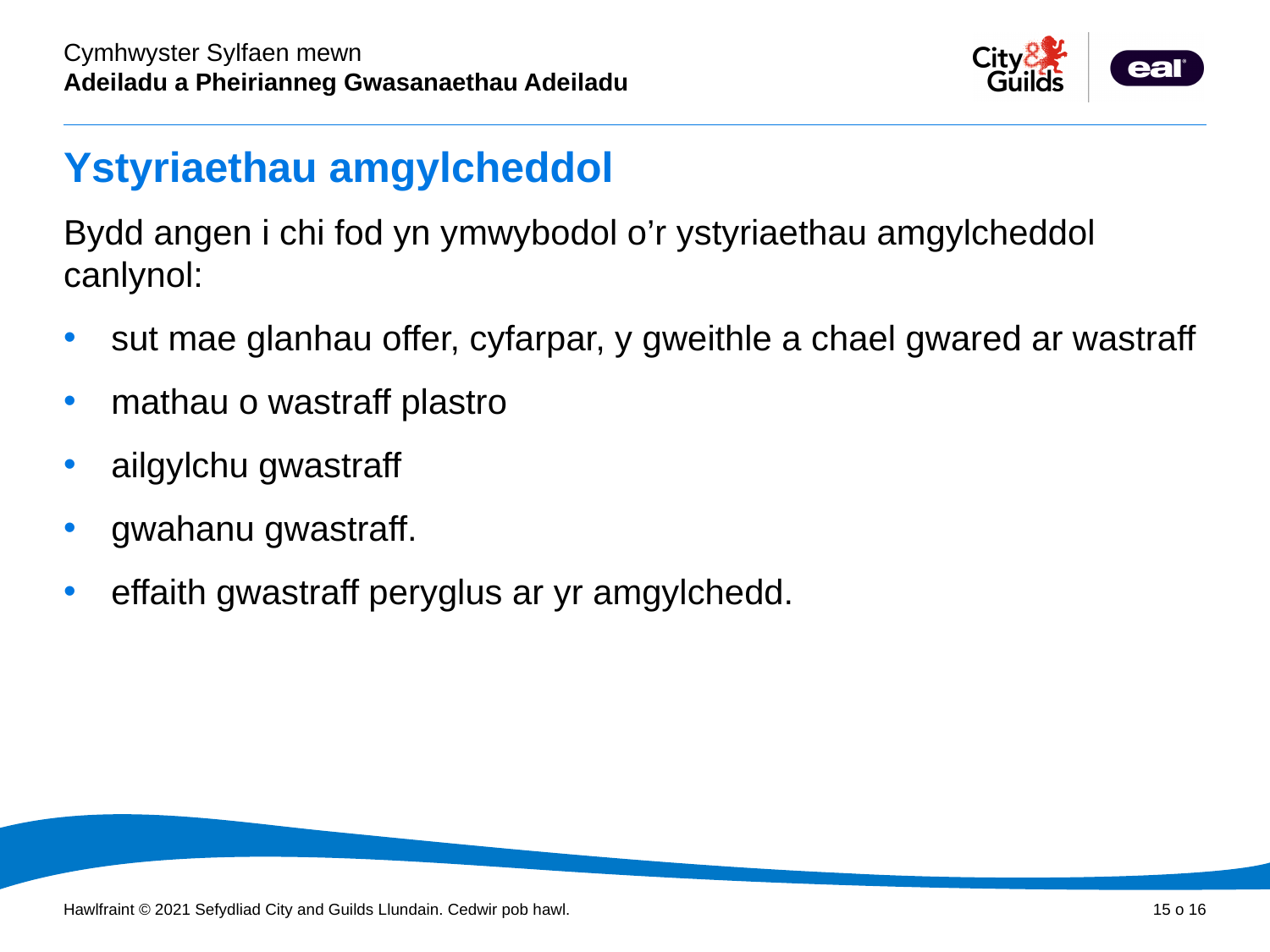

# Ystyriaethau amgylcheddol
Bydd angen i chi fod yn ymwybodol o’r ystyriaethau amgylcheddol canlynol:
sut mae glanhau offer, cyfarpar, y gweithle a chael gwared ar wastraff
mathau o wastraff plastro
ailgylchu gwastraff
gwahanu gwastraff.
effaith gwastraff peryglus ar yr amgylchedd.